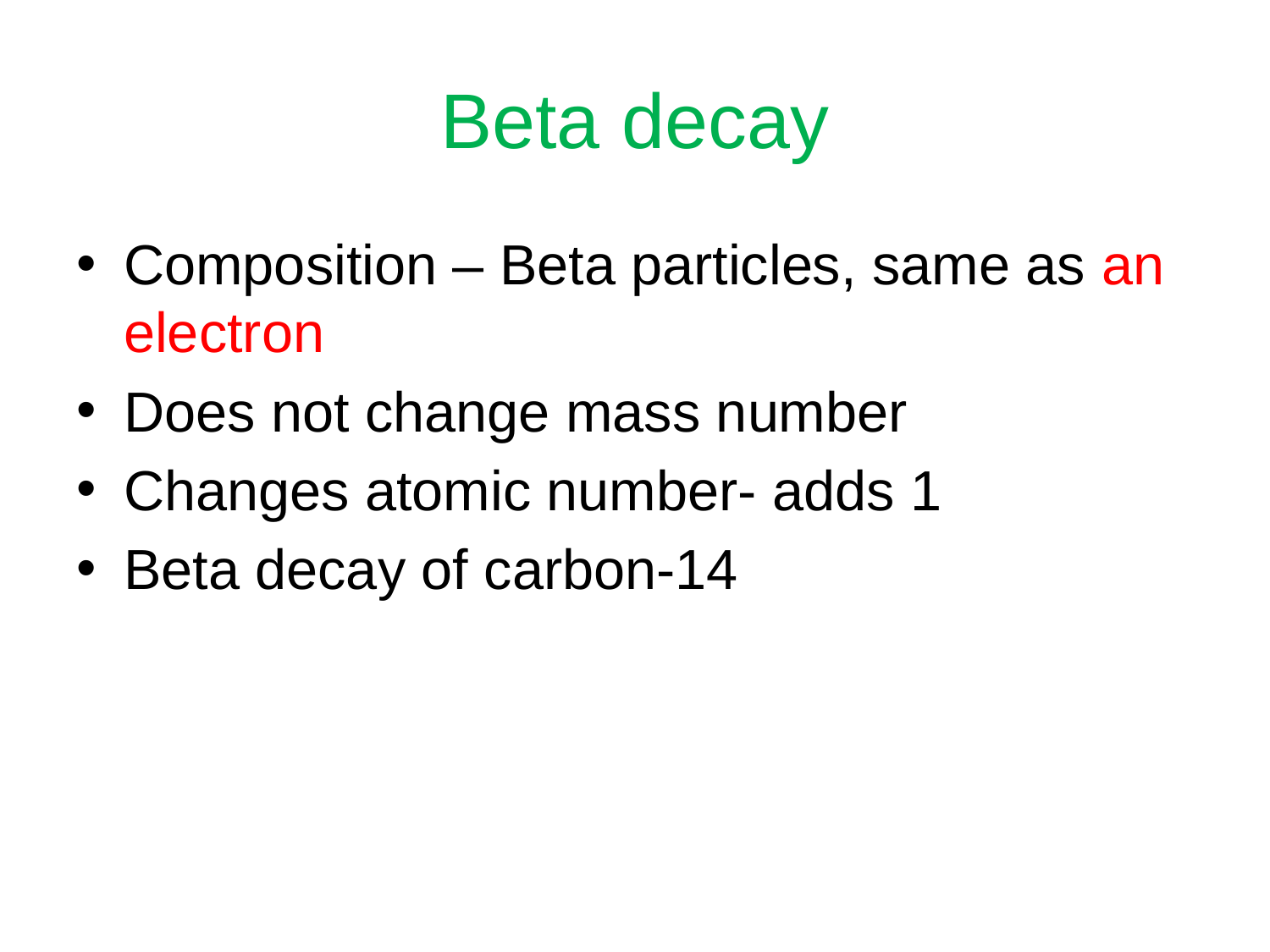

# Beta decay
Composition – Beta particles, same as an electron
Does not change mass number
Changes atomic number- adds 1
Beta decay of carbon-14